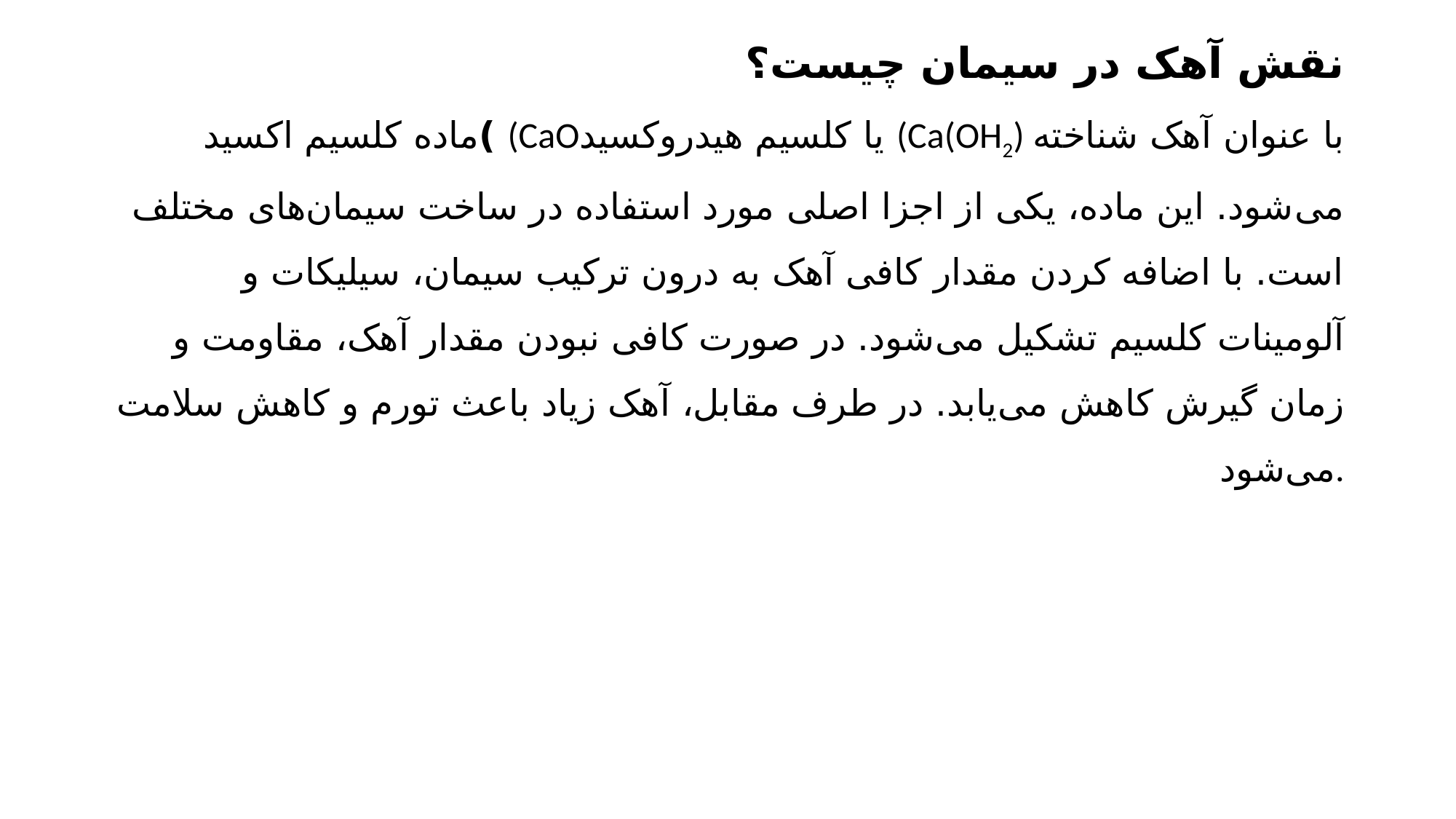

# نقش آهک در سیمان چیست؟ )ماده کلسیم اکسید (CaOیا کلسیم هیدروکسید (Ca(OH2) با عنوان آهک شناخته می‌شود. این ماده، یکی از اجزا اصلی مورد استفاده در ساخت سیمان‌های مختلف است. با اضافه کردن مقدار کافی آهک به درون ترکیب سیمان، سیلیکات و آلومینات کلسیم تشکیل می‌شود. در صورت کافی نبودن مقدار آهک، مقاومت و زمان گیرش کاهش می‌یابد. در طرف مقابل، آهک زیاد باعث تورم و کاهش سلامت می‌شود.